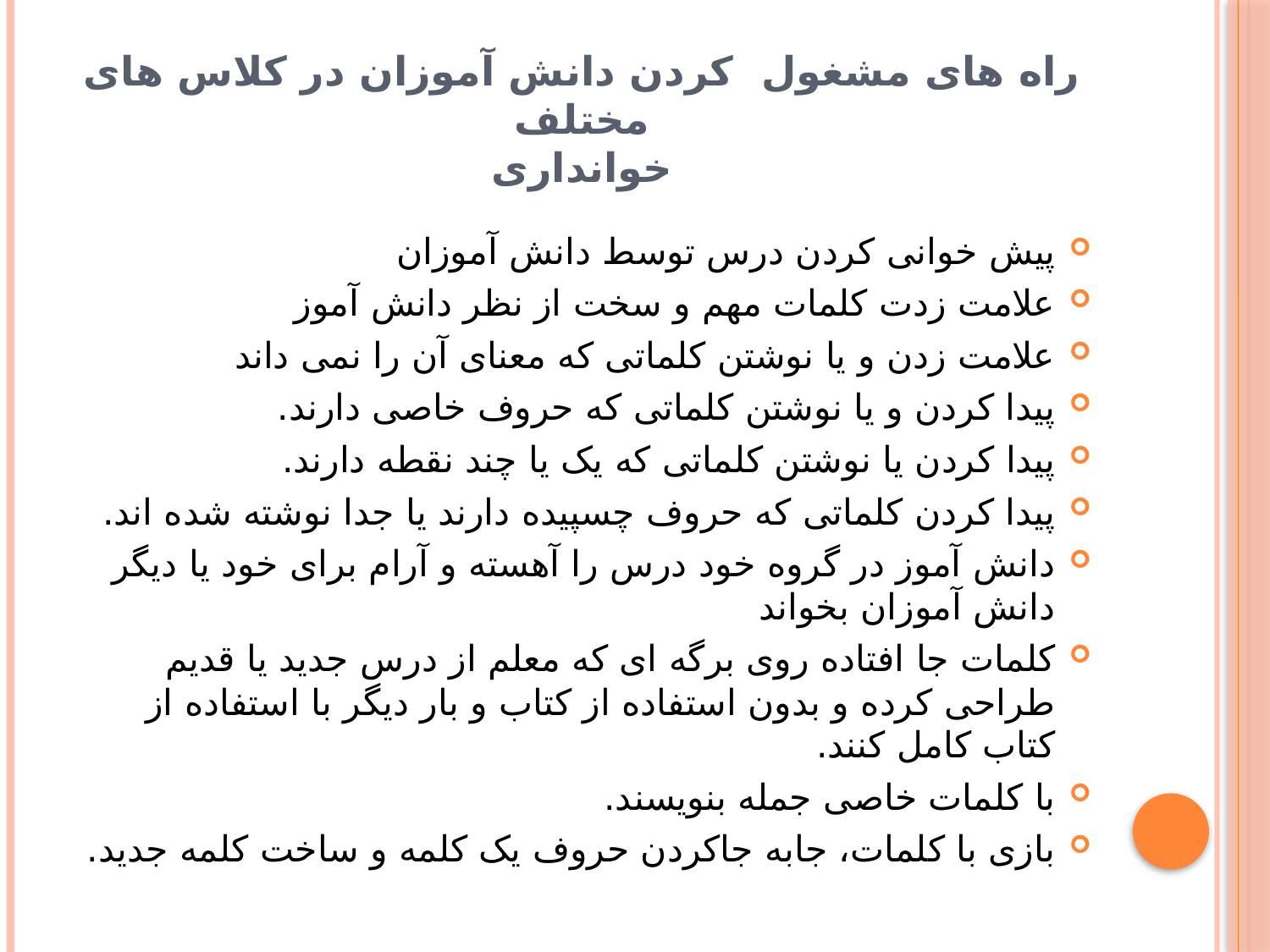

# راه های مشغول  کردن دانش آموزان در کلاس های مختلف خوانداری
پیش خوانی کردن درس توسط دانش آموزان
علامت زدت کلمات مهم و سخت از نظر دانش آموز
علامت زدن و یا نوشتن کلماتی که معنای آن را نمی داند
پیدا کردن و یا نوشتن کلماتی که حروف خاصی دارند.
پیدا کردن یا نوشتن کلماتی که یک یا چند نقطه دارند.
پیدا کردن کلماتی که حروف چسپیده دارند یا جدا نوشته شده اند.
دانش آموز در گروه خود درس را آهسته و آرام برای خود یا دیگر دانش آموزان بخواند
کلمات جا افتاده روی برگه ای که معلم از درس جدید یا قدیم طراحی کرده و بدون استفاده از کتاب و بار دیگر با استفاده از کتاب کامل کنند.
با کلمات خاصی جمله بنویسند.
بازی با کلمات، جابه جاکردن حروف یک کلمه و ساخت کلمه جدید.